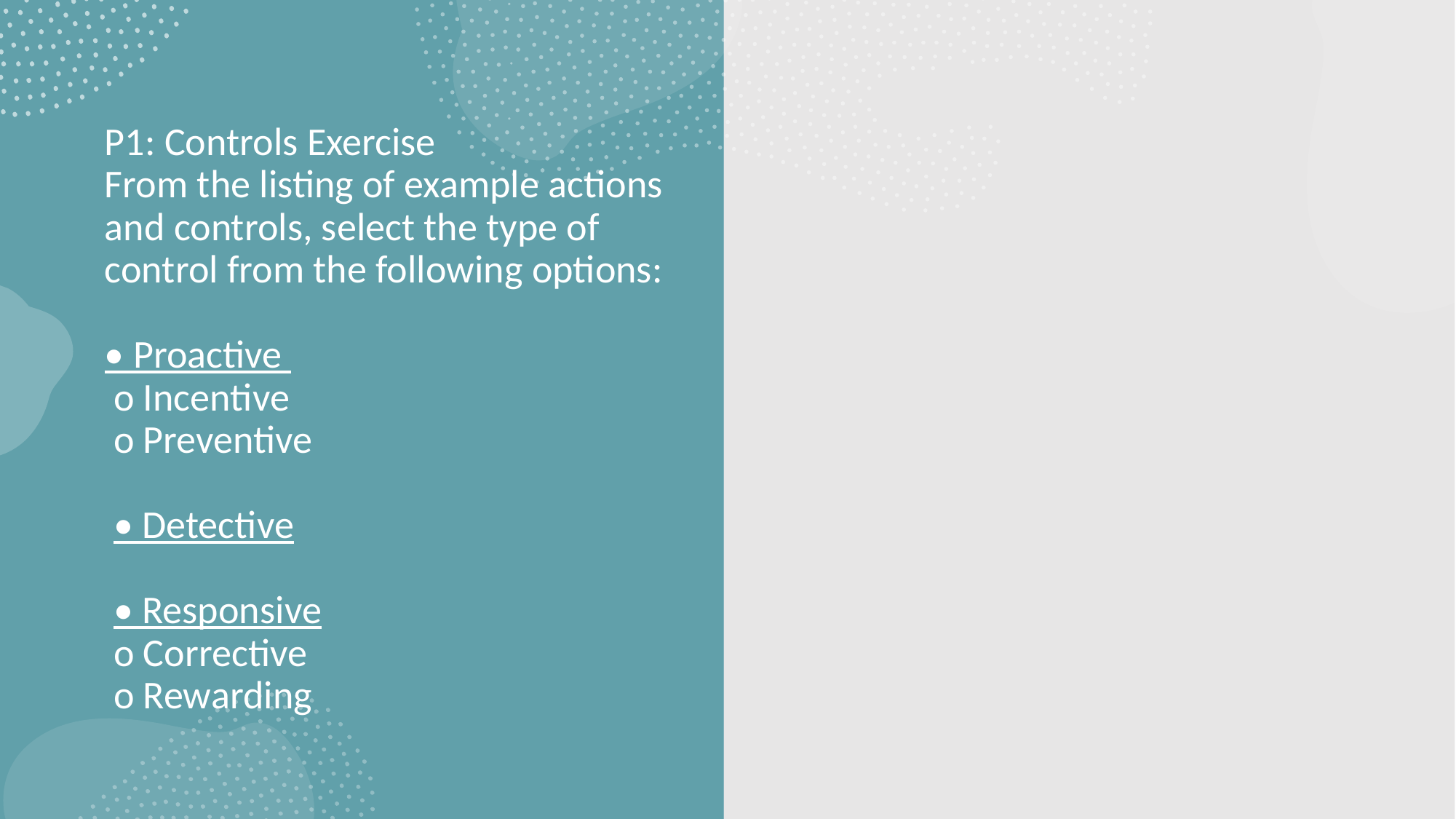

# P1: Controls Exercise From the listing of example actions and controls, select the type of control from the following options: • Proactive o Incentive o Preventive • Detective • Responsive o Corrective o Rewarding